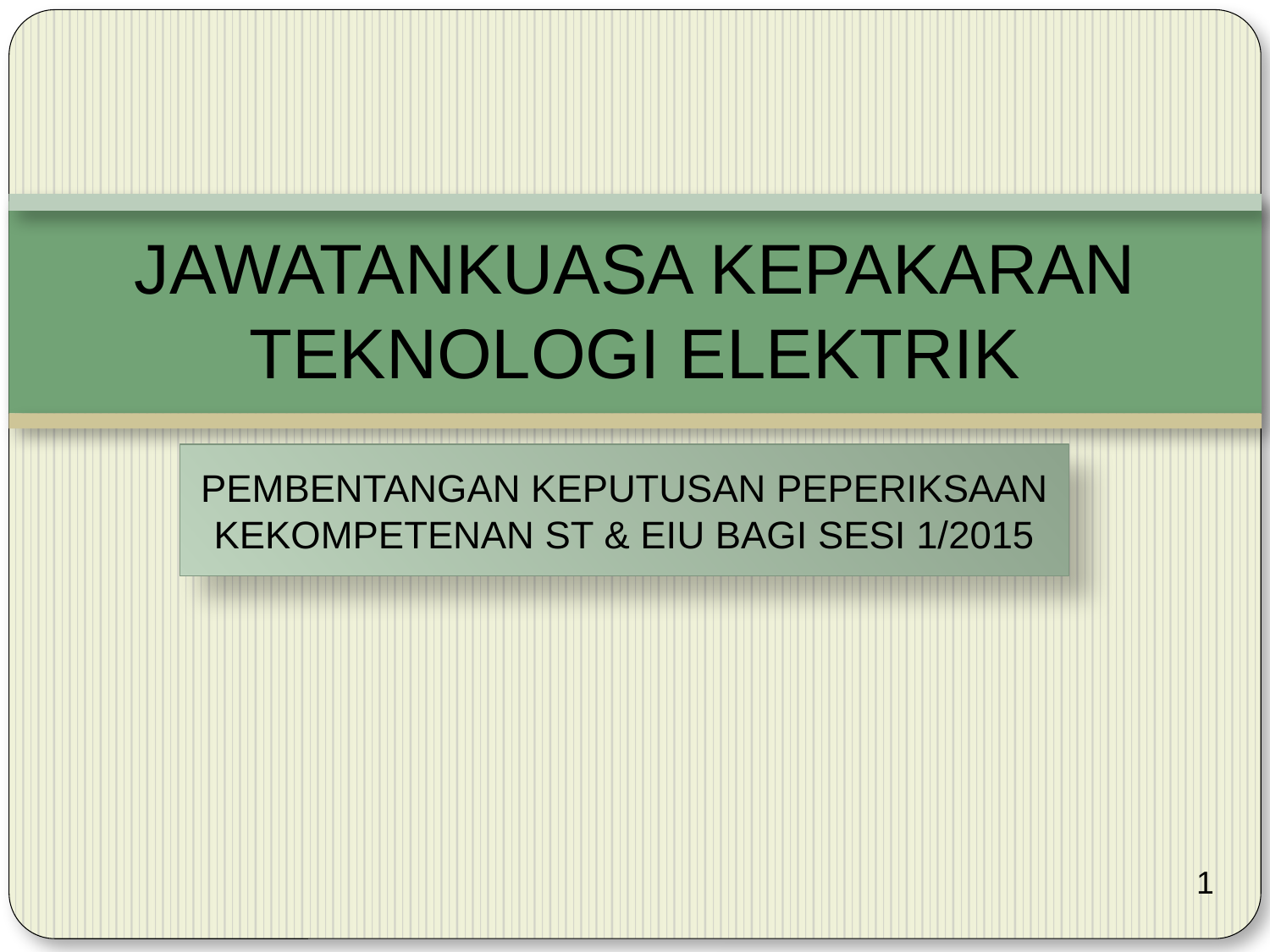

# JAWATANKUASA KEPAKARAN TEKNOLOGI ELEKTRIK
PEMBENTANGAN KEPUTUSAN PEPERIKSAAN KEKOMPETENAN ST & EIU BAGI SESI 1/2015
1